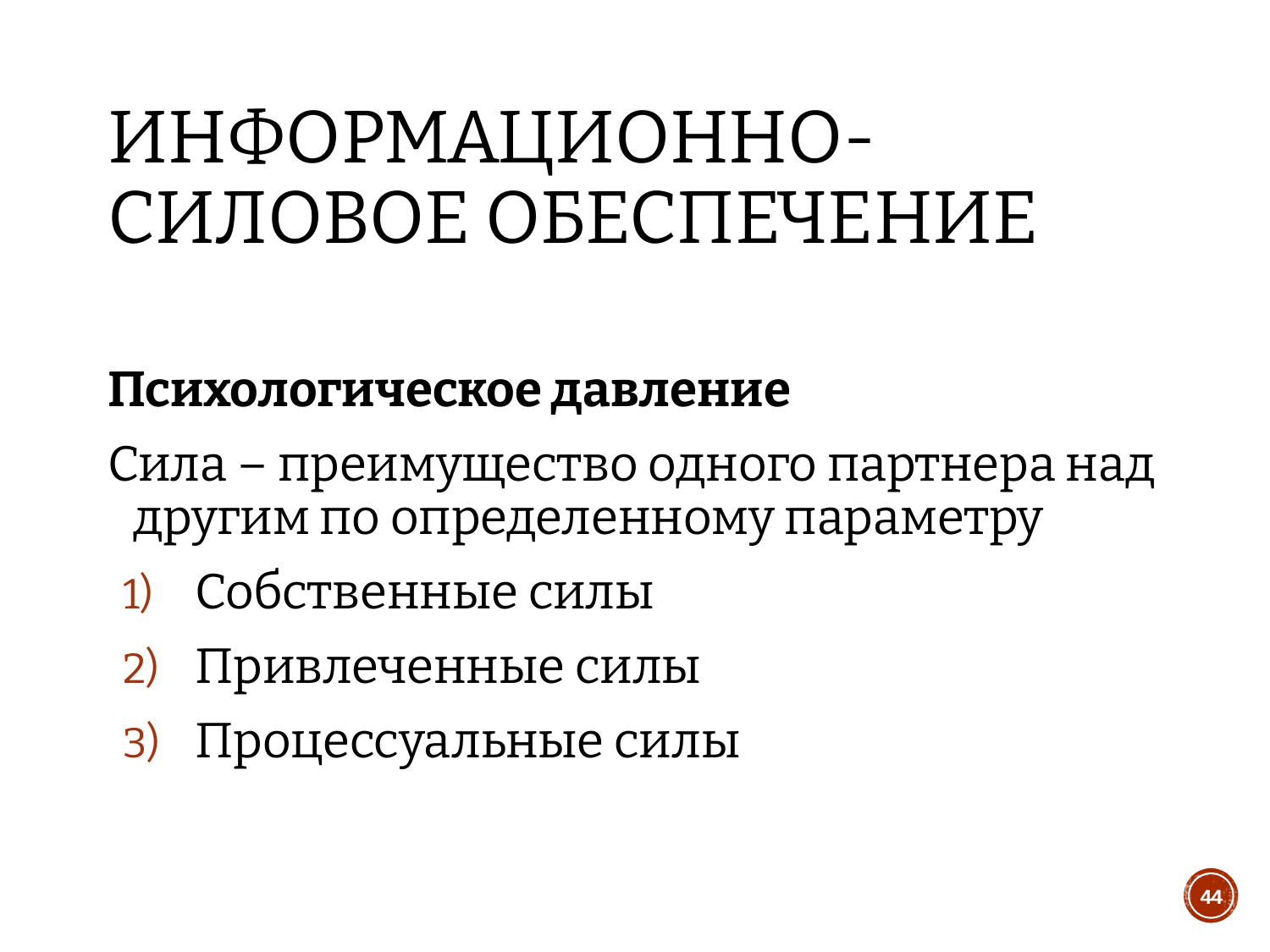

# Информационно-силовое обеспечение

Психологическое давление
Сила – преимущество одного партнера над другим по определенному параметру
Собственные силы
Привлеченные силы
Процессуальные силы
44